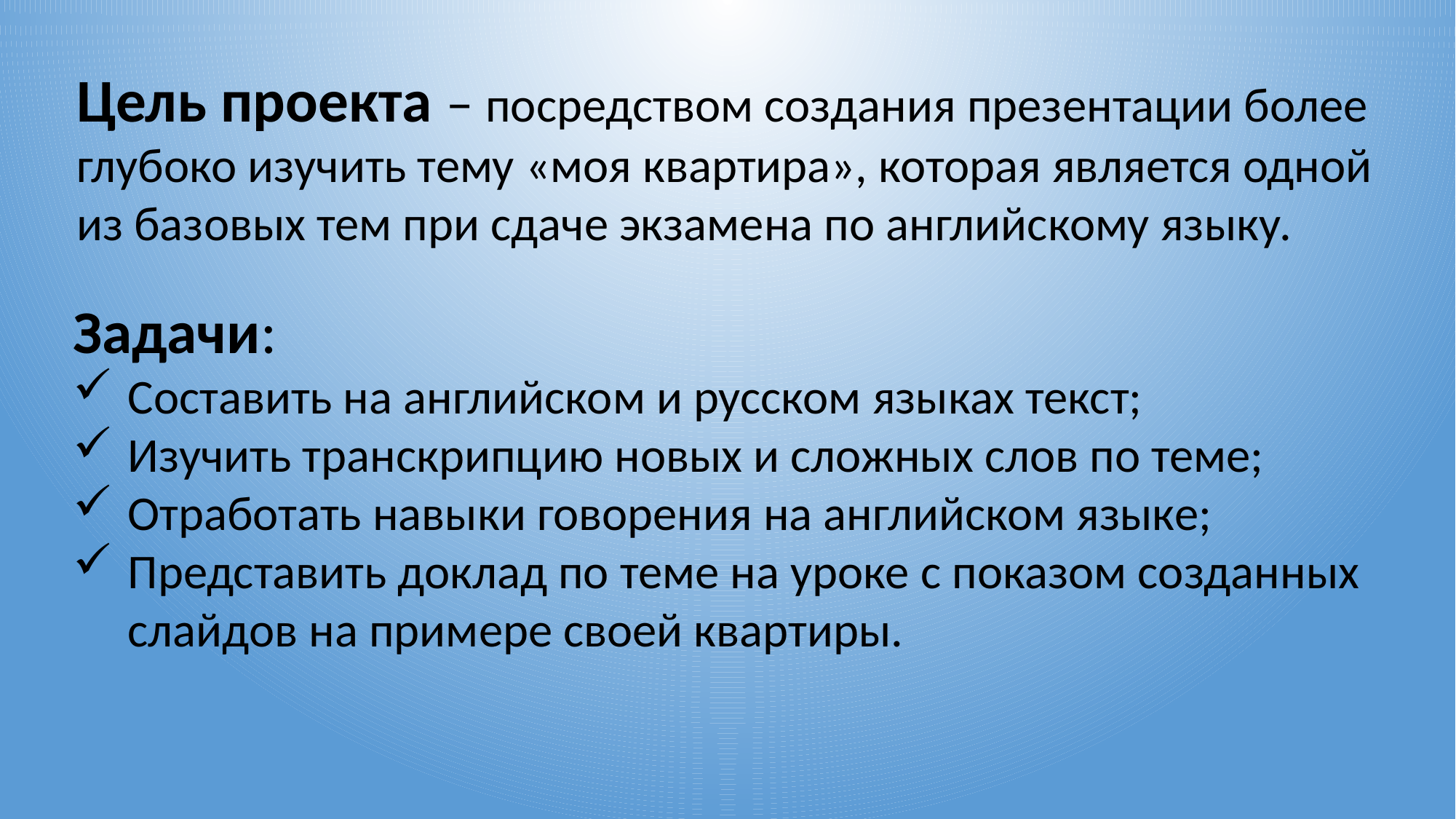

Цель проекта – посредством создания презентации более глубоко изучить тему «моя квартира», которая является одной из базовых тем при сдаче экзамена по английскому языку.
Задачи:
Составить на английском и русском языках текст;
Изучить транскрипцию новых и сложных слов по теме;
Отработать навыки говорения на английском языке;
Представить доклад по теме на уроке с показом созданных слайдов на примере своей квартиры.